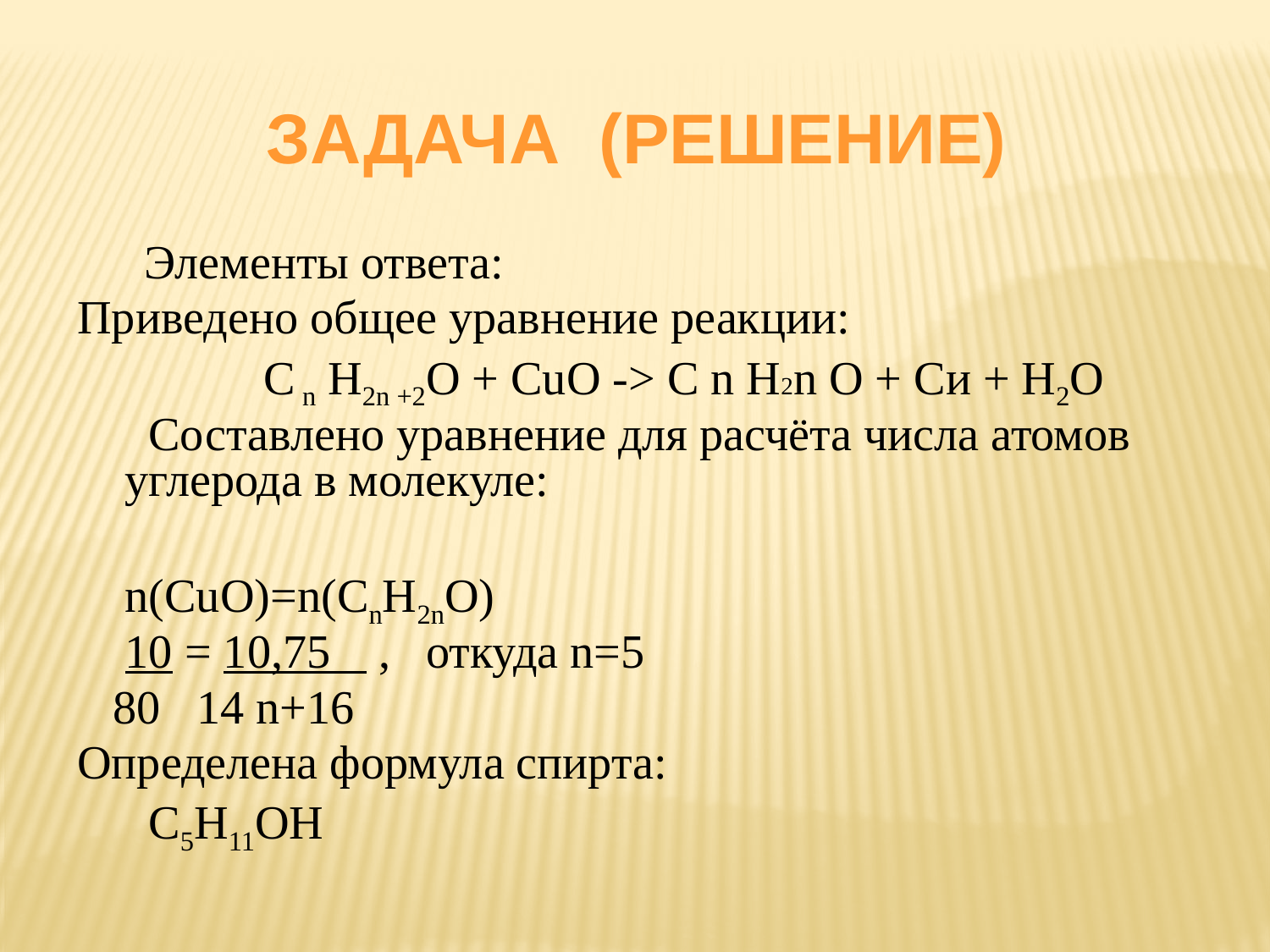

Задача  (решение)
     Элементы ответа:
Приведено общее уравнение реакции:
        С n Н2n +2О + СuО -> С n Н2n О + Си + Н2О
      Составлено уравнение для расчёта числа атомов углерода в молекуле:

    n(CuO)=n(CnH2nO)
10 = 10,75    ,   откуда n=5
   80   14 n+16
Определена формула спирта:
      С5Н11ОН